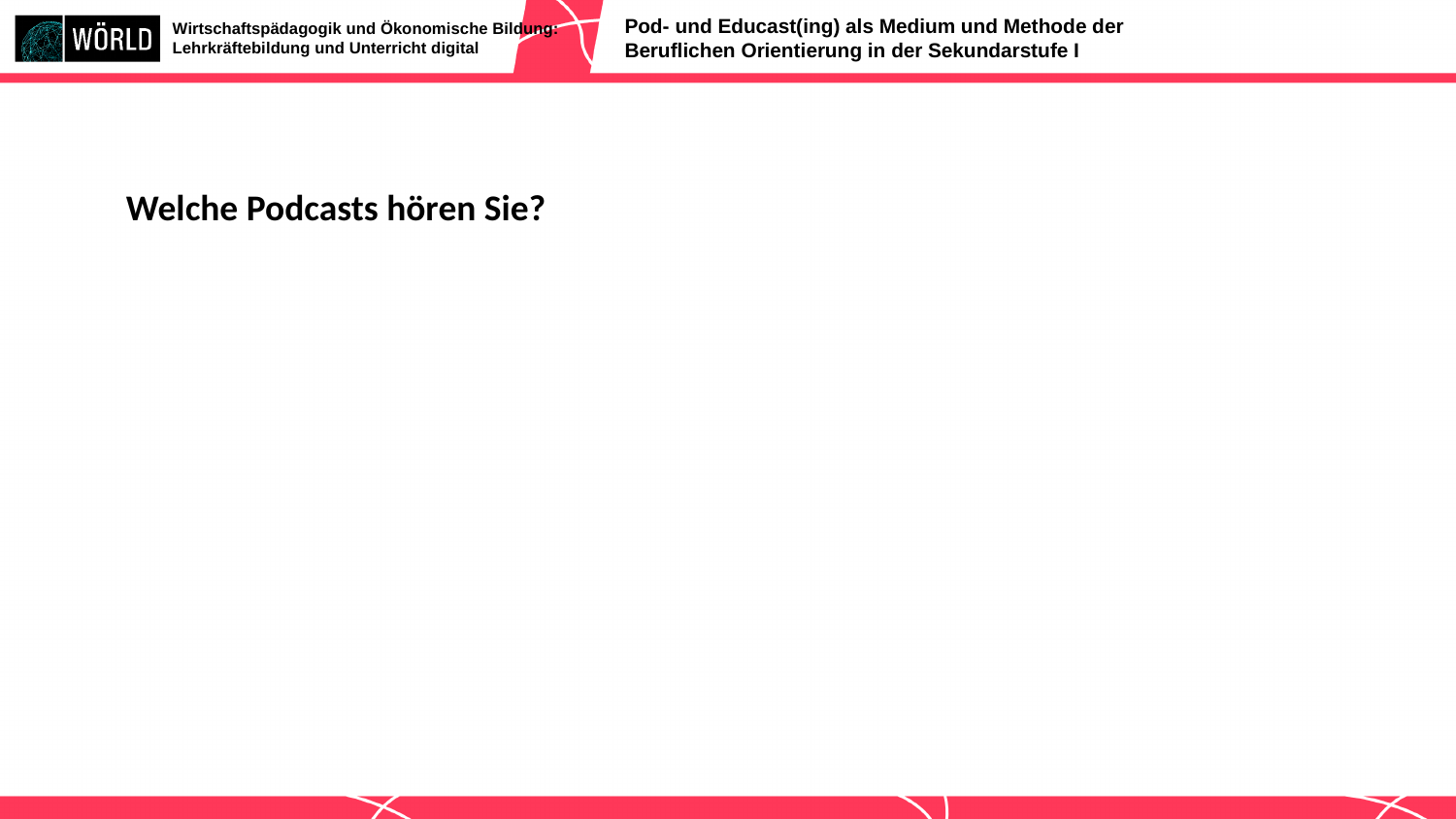

Pod- und Educast(ing) als Medium und Methode der Beruflichen Orientierung in der Sekundarstufe I

Welche Podcasts hören Sie?